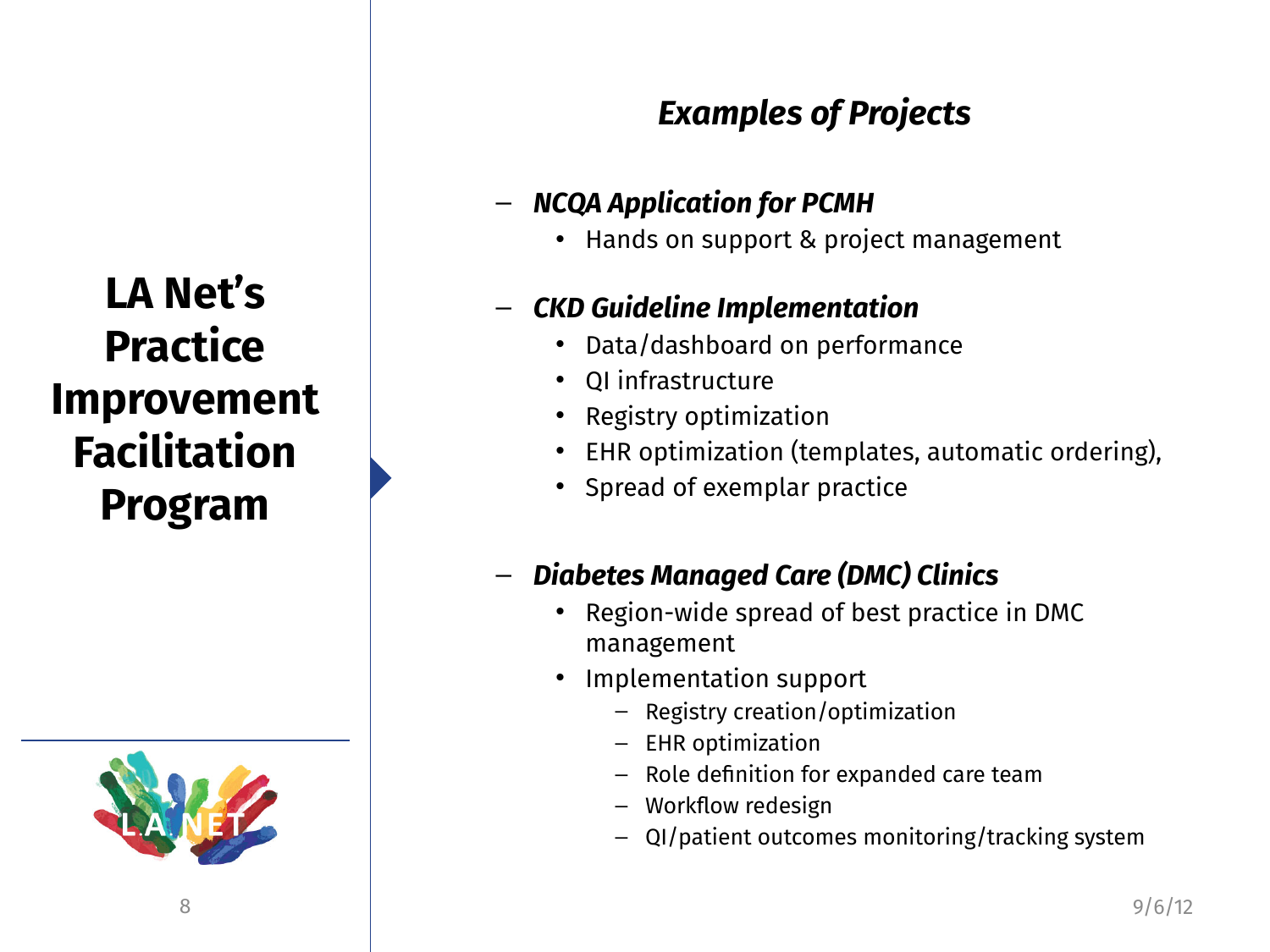

Examples of Projects

NCQA Application for PCMH
Hands on support & project management
CKD Guideline Implementation
Data/dashboard on performance
QI infrastructure
Registry optimization
EHR optimization (templates, automatic ordering),
Spread of exemplar practice

Diabetes Managed Care (DMC) Clinics
Region-wide spread of best practice in DMC management
Implementation support
Registry creation/optimization
EHR optimization
Role definition for expanded care team
Workflow redesign
QI/patient outcomes monitoring/tracking system

# LA Net’s Practice Improvement Facilitation Program
8
9/6/12